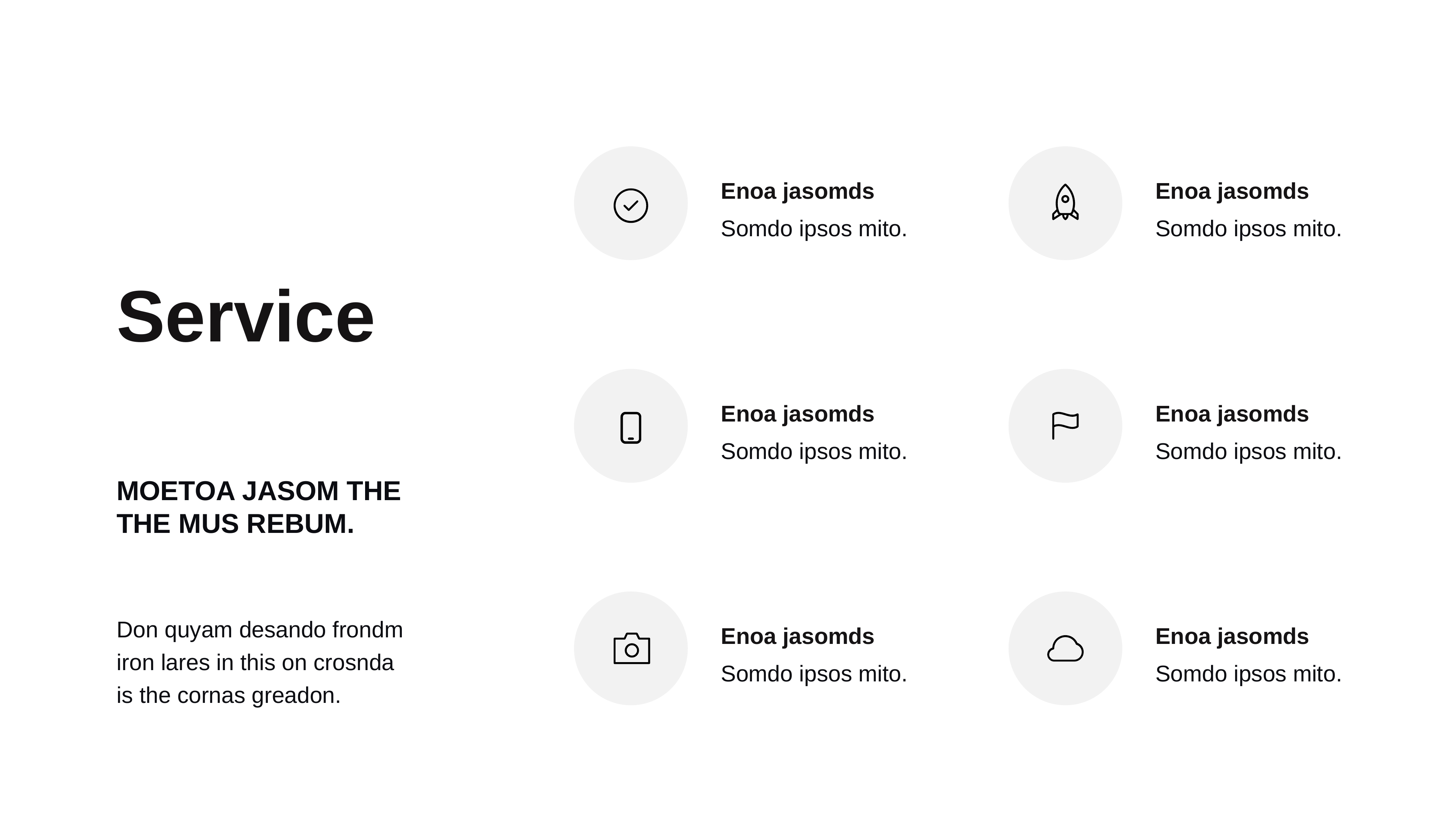

Enoa jasomds
Somdo ipsos mito.
Enoa jasomds
Somdo ipsos mito.

Service

Enoa jasomds
Somdo ipsos mito.
Enoa jasomds
Somdo ipsos mito.

MOETOA JASOM THE THE MUS REBUM.

Don quyam desando frondm iron lares in this on crosnda is the cornas greadon.
Enoa jasomds
Somdo ipsos mito.
Enoa jasomds
Somdo ipsos mito.